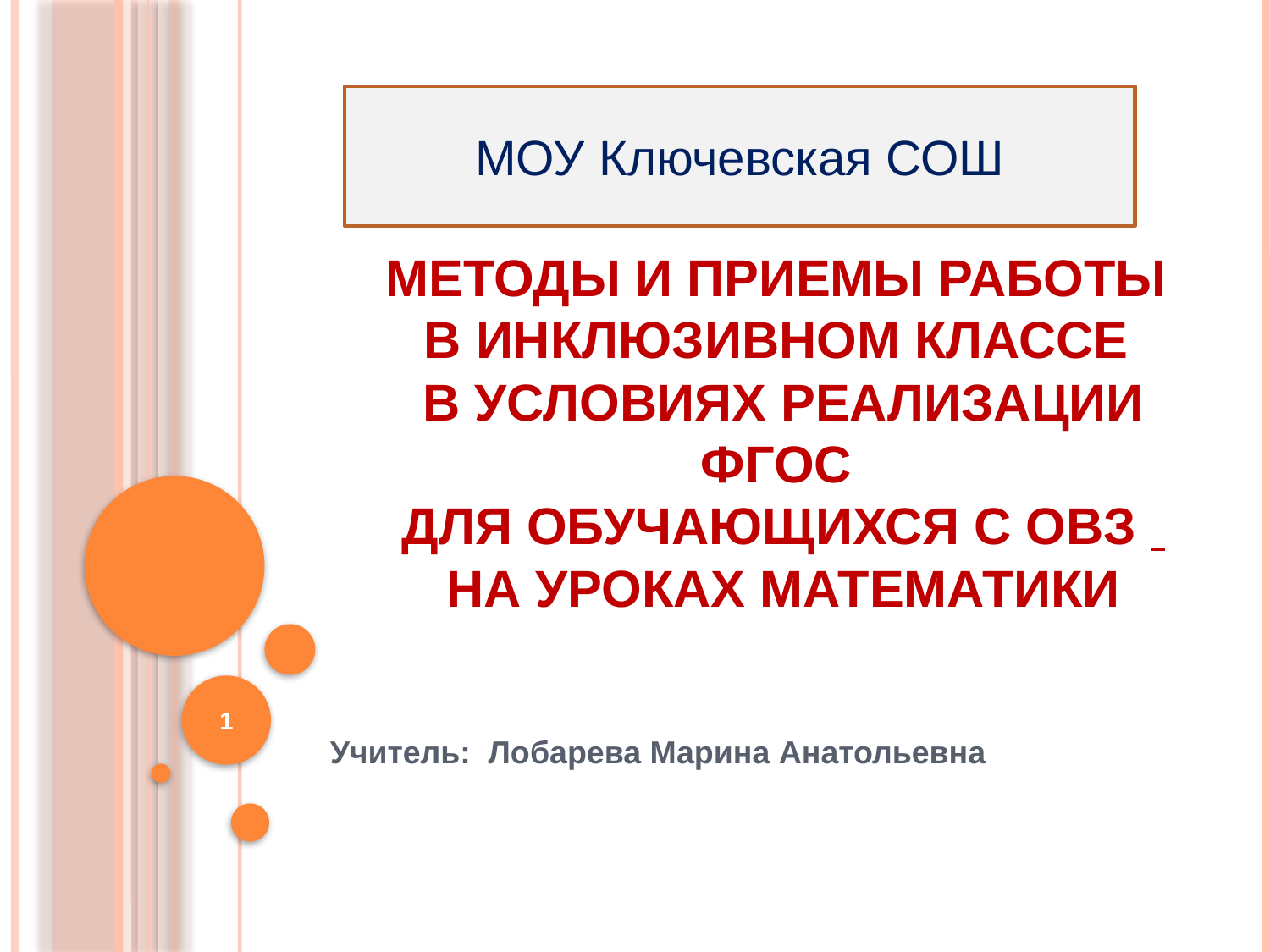

МОУ Ключевская СОШ
# Методы и приемы работы в инклюзивном классе в условиях реализации ФГОС для обучающихся с ОВЗ на уроках математики
1
Учитель:  Лобарева Марина Анатольевна